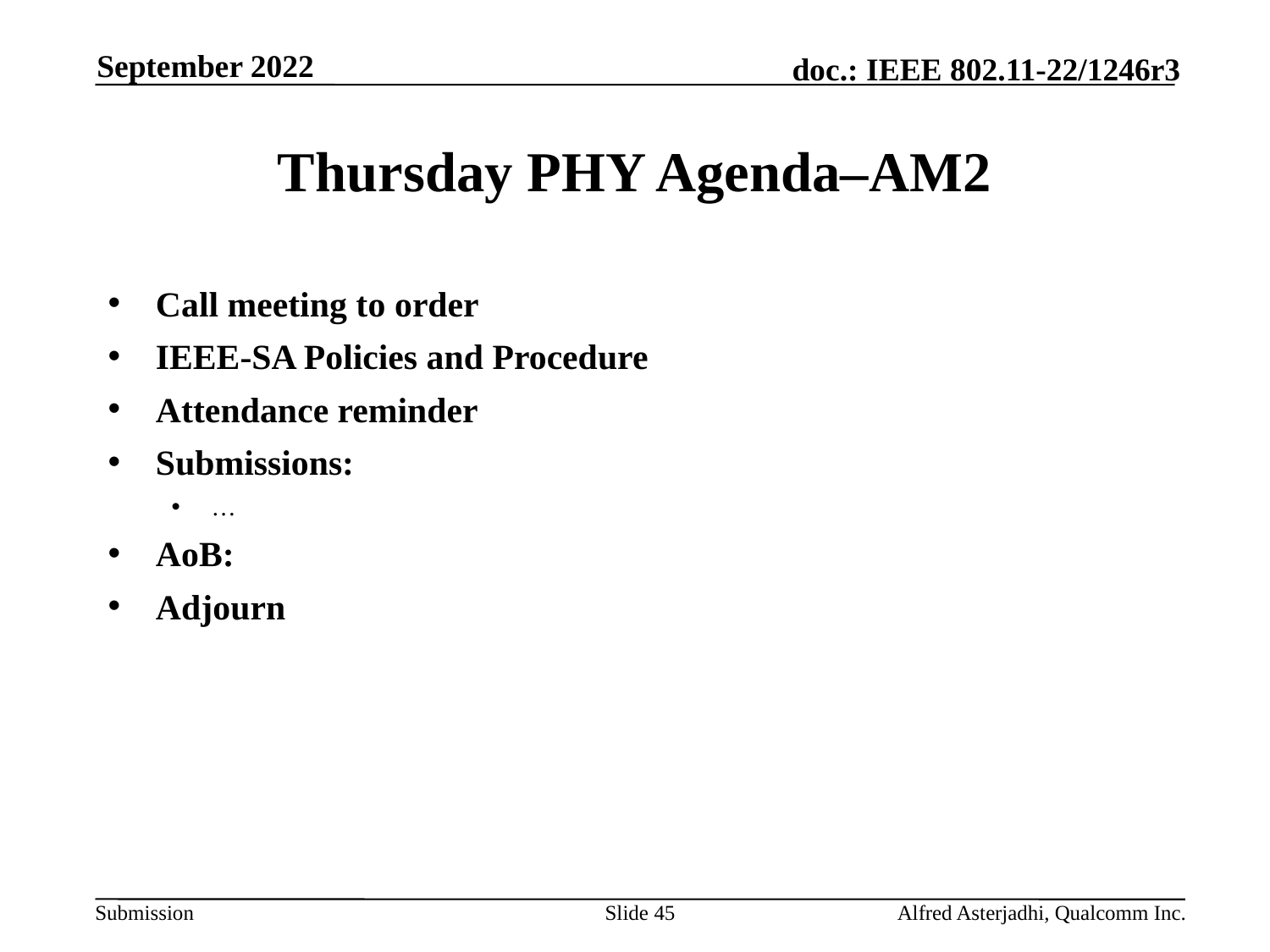

September 2022
# Thursday PHY Agenda–AM2
Call meeting to order
IEEE-SA Policies and Procedure
Attendance reminder
Submissions:
…
AoB:
Adjourn
Slide 45
Alfred Asterjadhi, Qualcomm Inc.